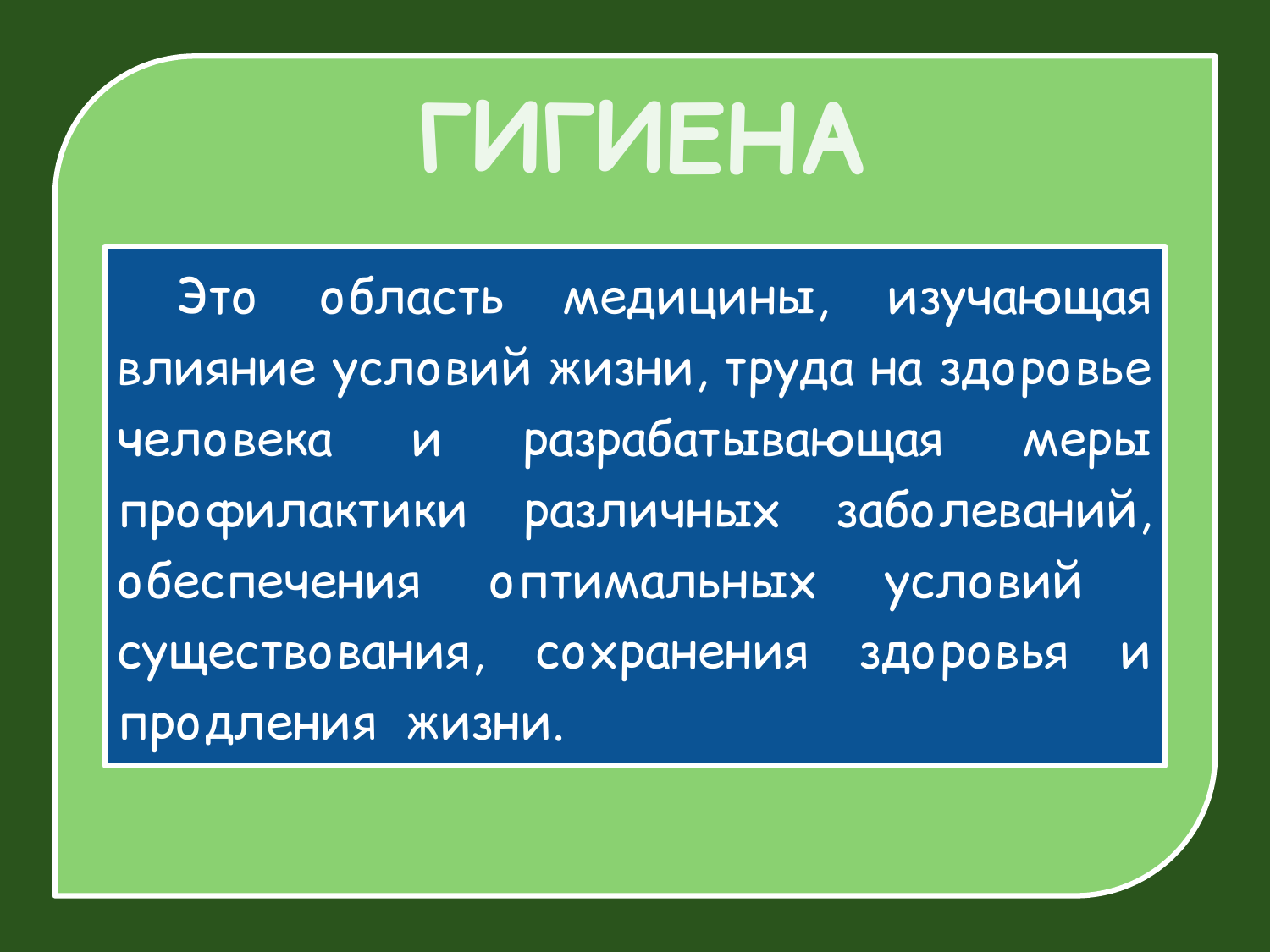

# ГИГИЕНА
 Это область медицины, изучающая влияние условий жизни, труда на здоровье человека и разрабатывающая меры профилактики различных заболеваний, обеспечения оптимальных условий  существования, сохранения здоровья и продления  жизни.